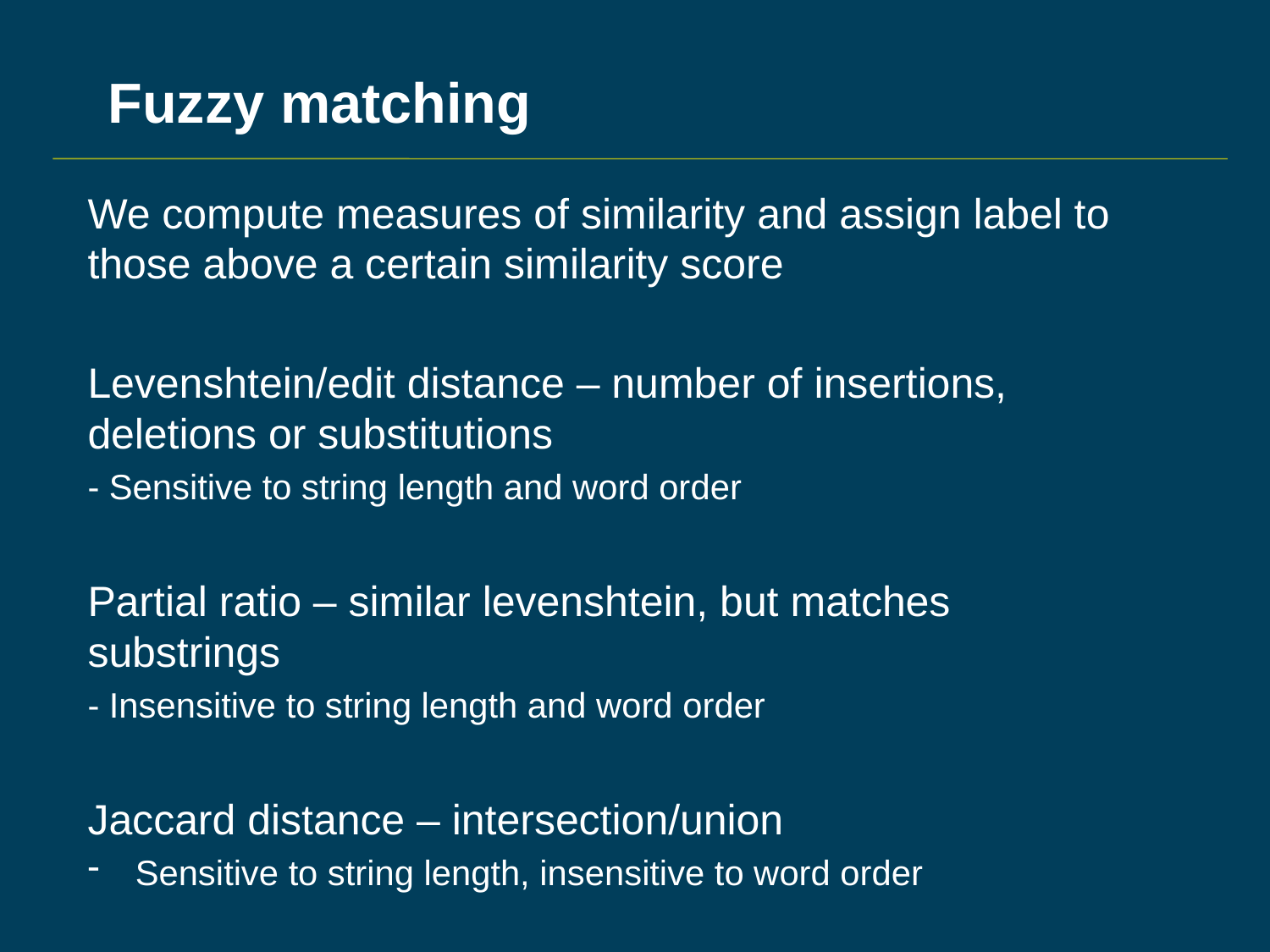

# Fuzzy matching
We compute measures of similarity and assign label to those above a certain similarity score

Levenshtein/edit distance – number of insertions, deletions or substitutions
- Sensitive to string length and word order

Partial ratio – similar levenshtein, but matches substrings
- Insensitive to string length and word order

Jaccard distance – intersection/union
Sensitive to string length, insensitive to word order